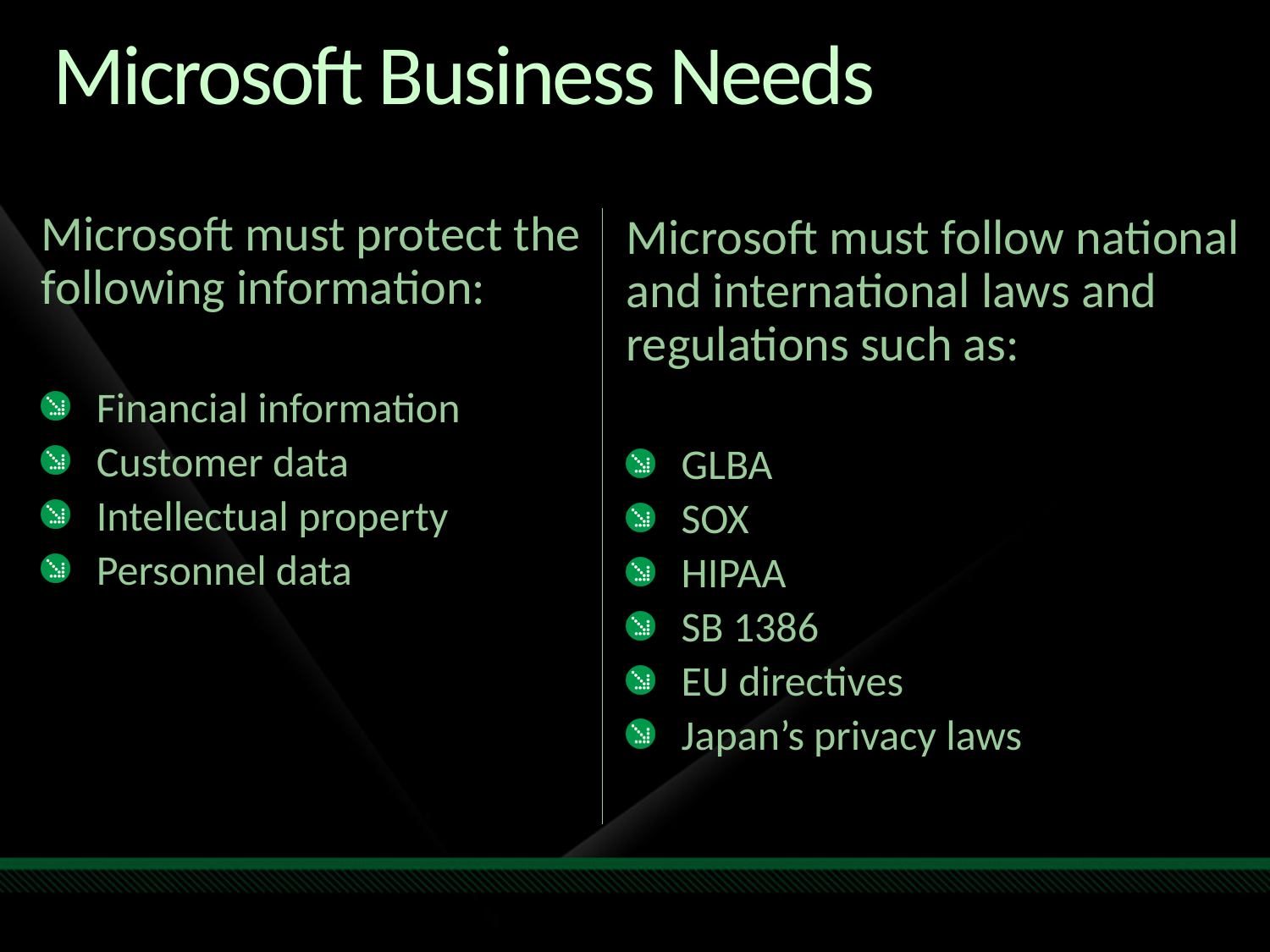

# Microsoft Business Needs
Microsoft must protect the following information:

Financial information
Customer data
Intellectual property
Personnel data

Microsoft must follow national and international laws and regulations such as:

GLBA
SOX
HIPAA
SB 1386
EU directives
Japan’s privacy laws